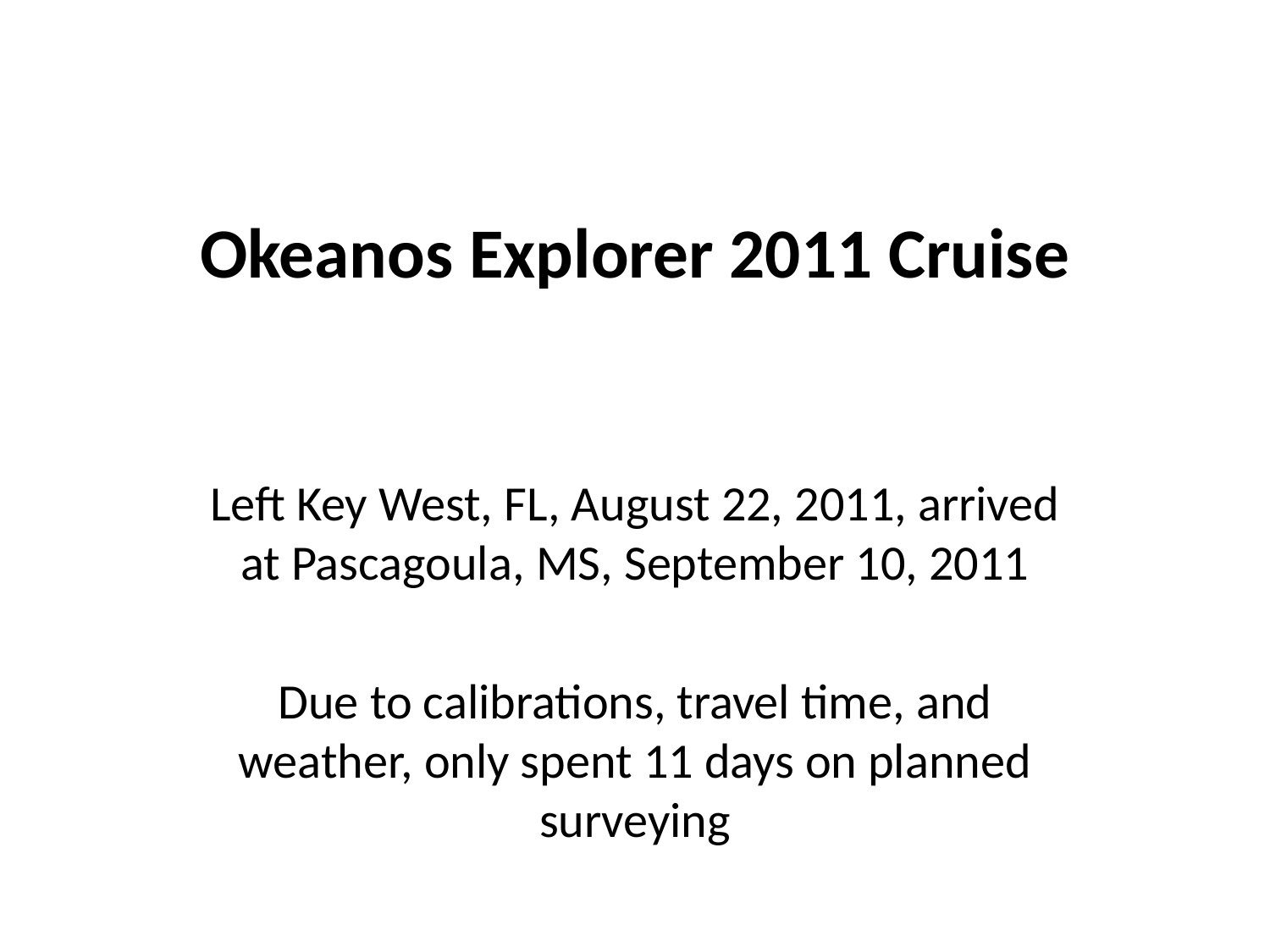

# Okeanos Explorer 2011 Cruise
Left Key West, FL, August 22, 2011, arrived at Pascagoula, MS, September 10, 2011

Due to calibrations, travel time, and weather, only spent 11 days on planned surveying